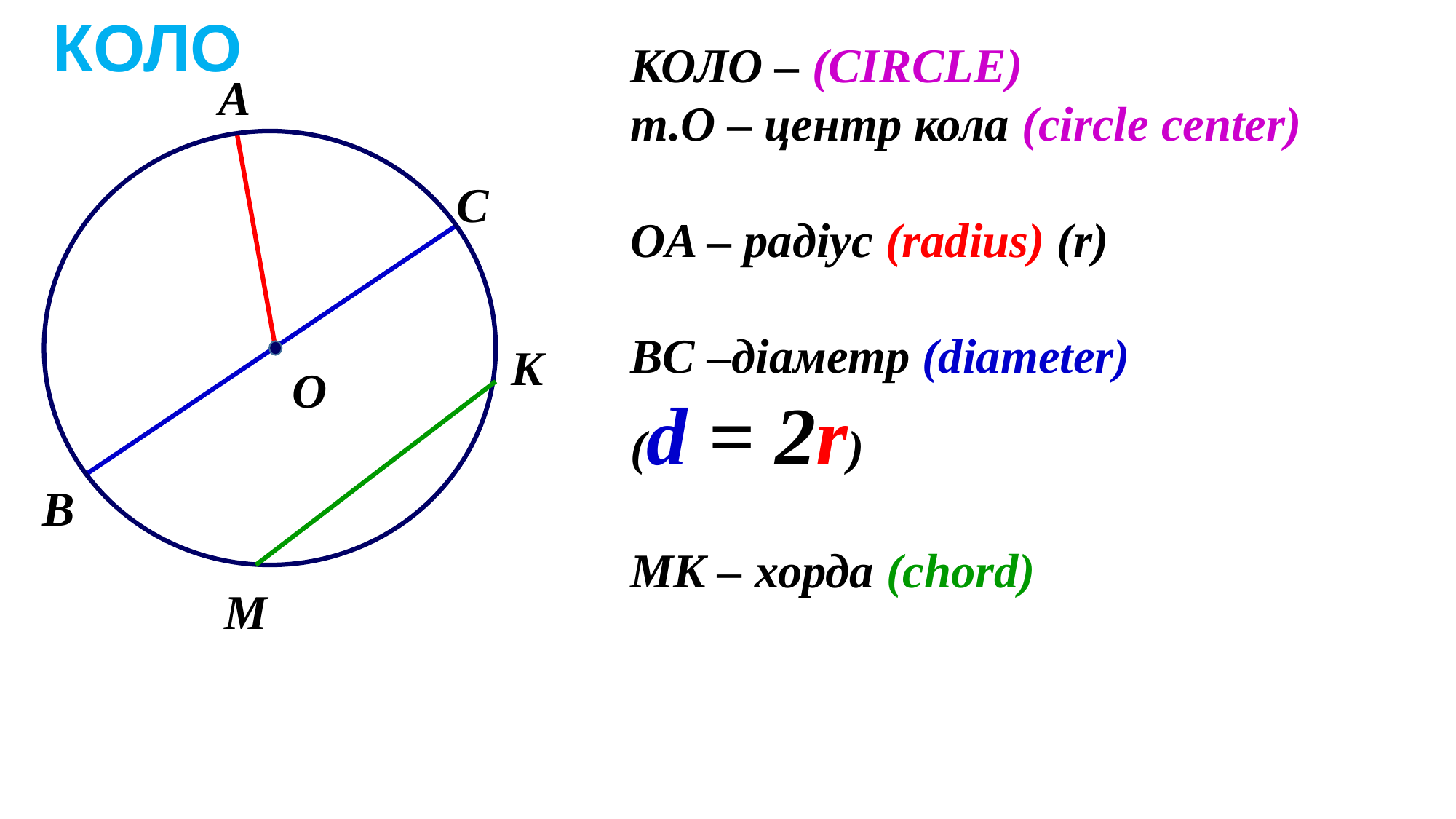

КОЛО
КОЛО – (CIRCLE)
т.О – центр кола (circle center)

OA – радіус (radius) (r)

BC –діаметр (diameter)
(d = 2r)

MK – хорда (chord)
A

C
K

O
B
M